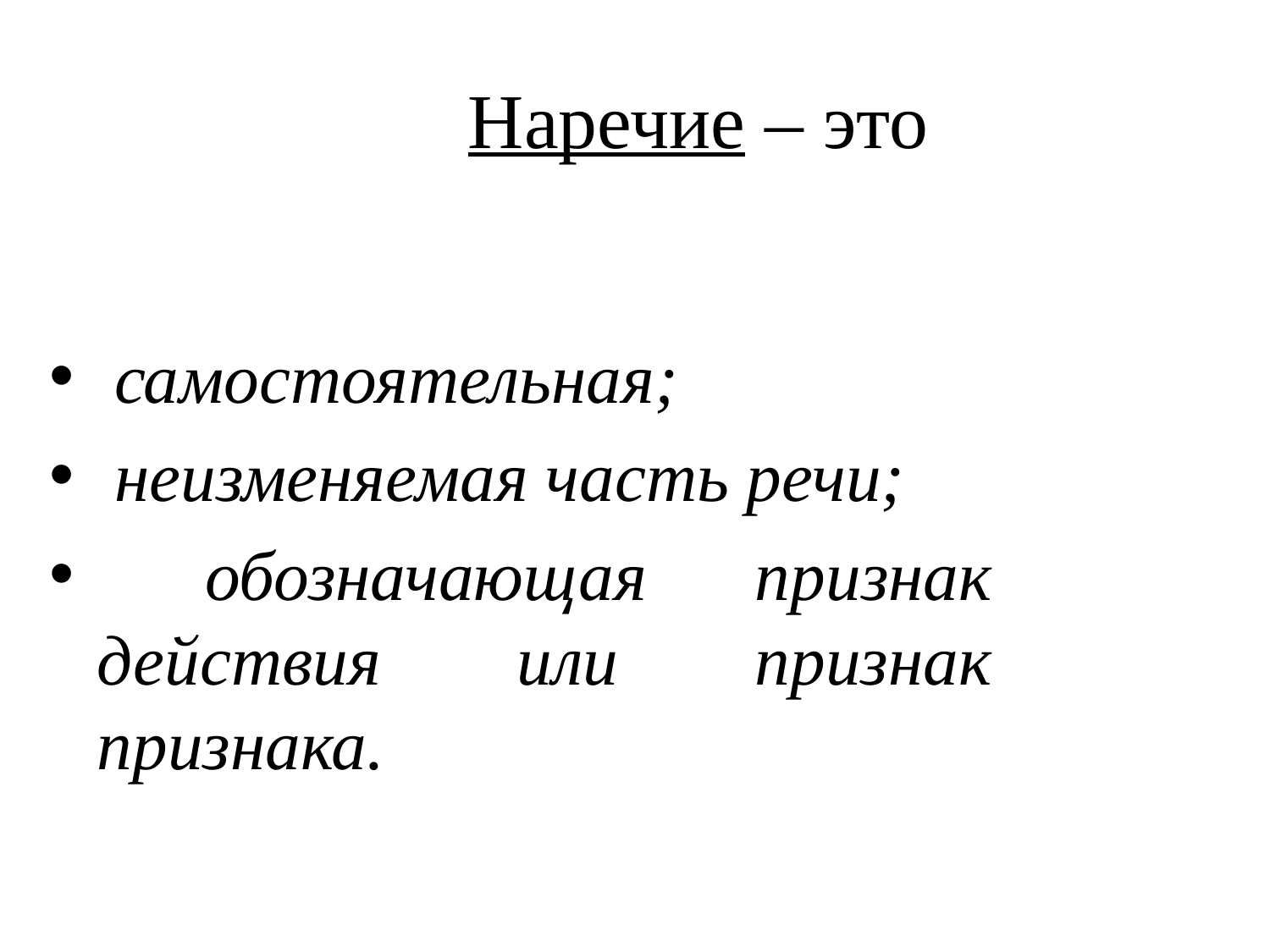

# Наречие – это
 самостоятельная;
 неизменяемая часть речи;
 обозначающая признак действия или признак признака.